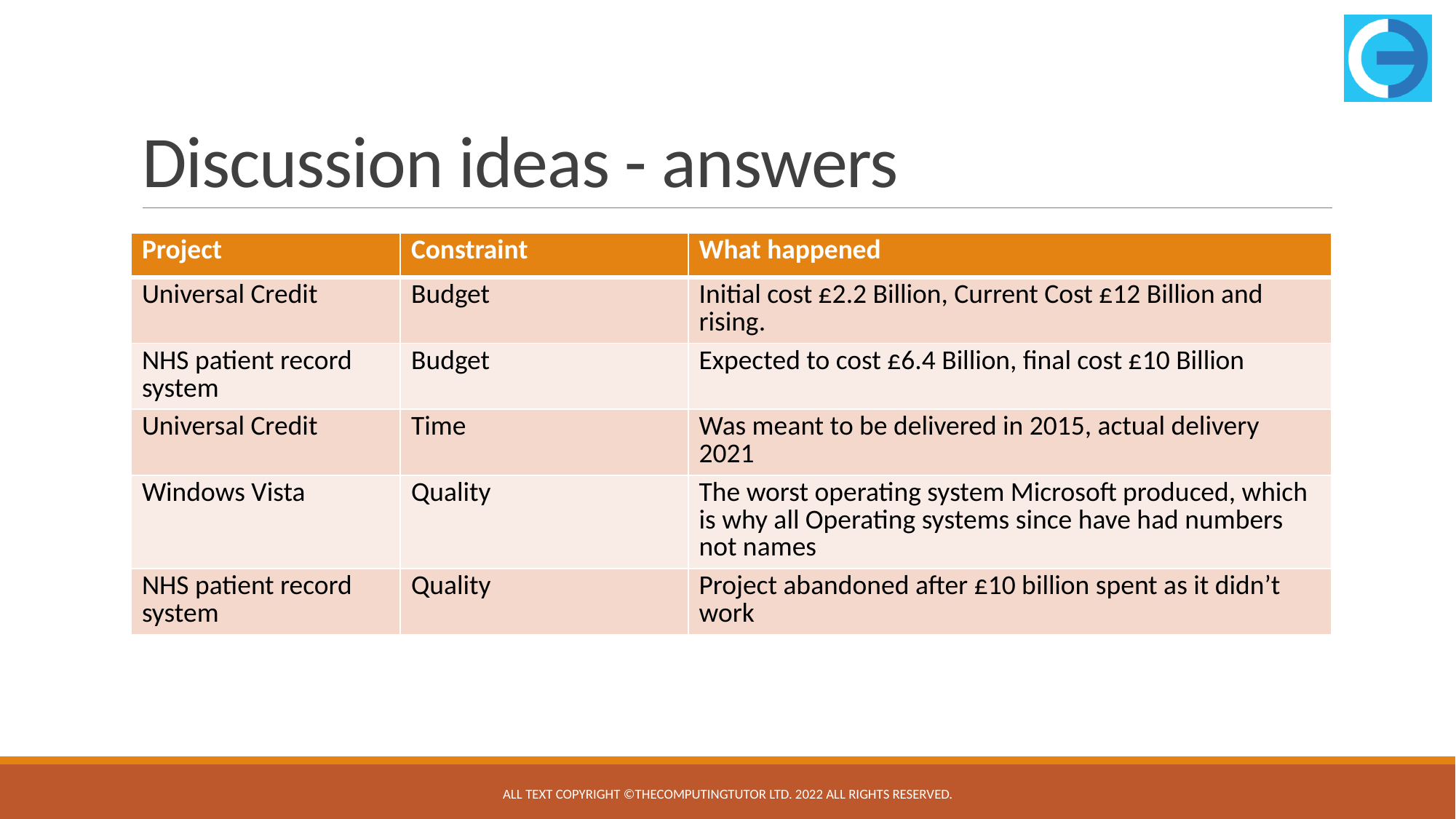

# Discussion ideas - answers
| Project | Constraint | What happened |
| --- | --- | --- |
| Universal Credit | Budget | Initial cost £2.2 Billion, Current Cost £12 Billion and rising. |
| NHS patient record system | Budget | Expected to cost £6.4 Billion, final cost £10 Billion |
| Universal Credit | Time | Was meant to be delivered in 2015, actual delivery 2021 |
| Windows Vista | Quality | The worst operating system Microsoft produced, which is why all Operating systems since have had numbers not names |
| NHS patient record system | Quality | Project abandoned after £10 billion spent as it didn’t work |
All text copyright ©TheComputingTutor Ltd. 2022 All rights Reserved.